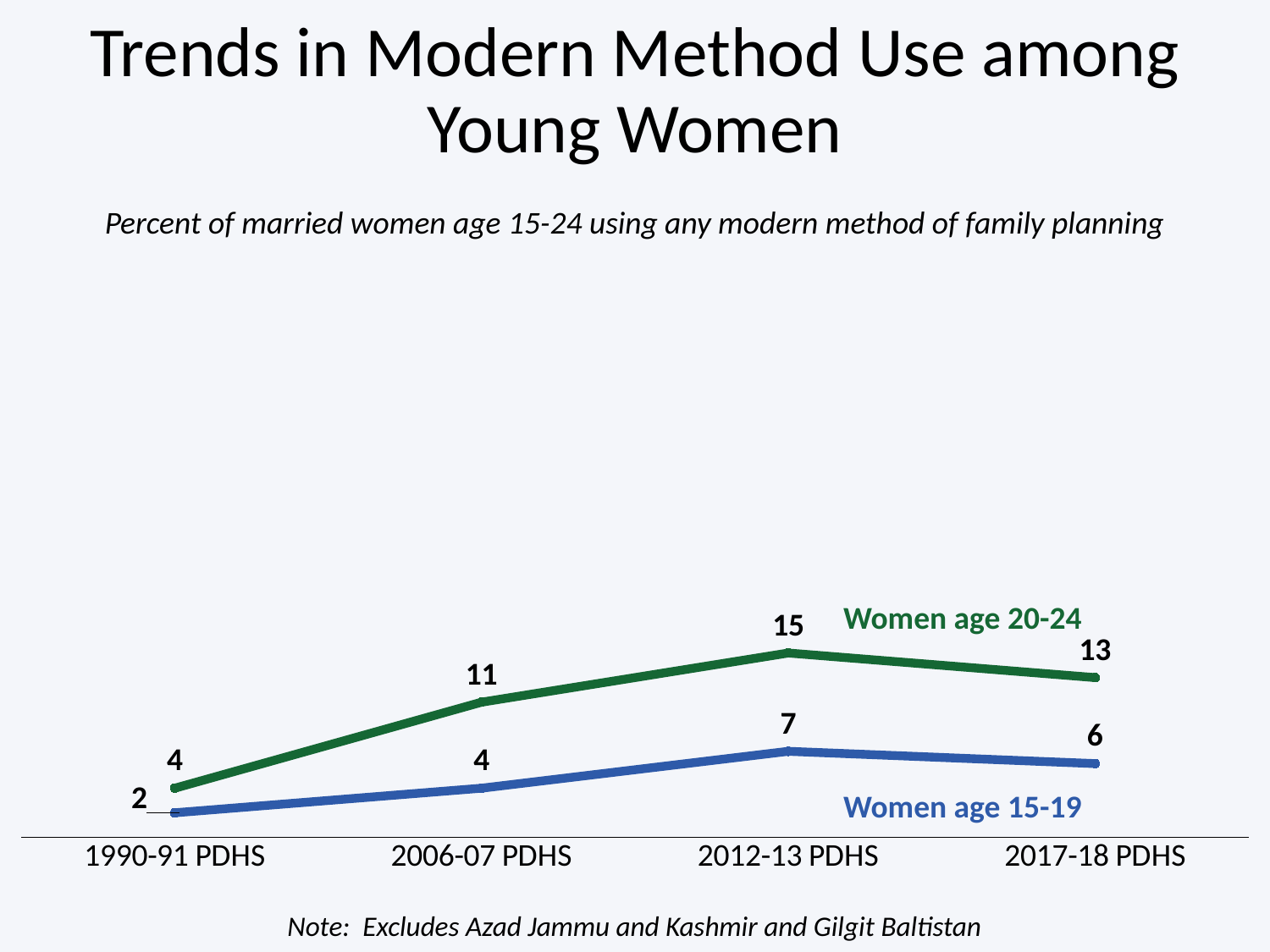

# Trends in Modern Method Use among Young Women
Percent of married women age 15-24 using any modern method of family planning

### Chart

| Category | 15-19 | 20-24 |
|---|---|---|
| 1990-91 PDHS | 2.0 | 4.0 |
| 2006-07 PDHS | 4.0 | 11.0 |
| 2012-13 PDHS | 7.0 | 15.0 |
| 2017-18 PDHS | 6.0 | 13.0 |
Women age 20-24
Women age 15-19
Note:  Excludes Azad Jammu and Kashmir and Gilgit Baltistan